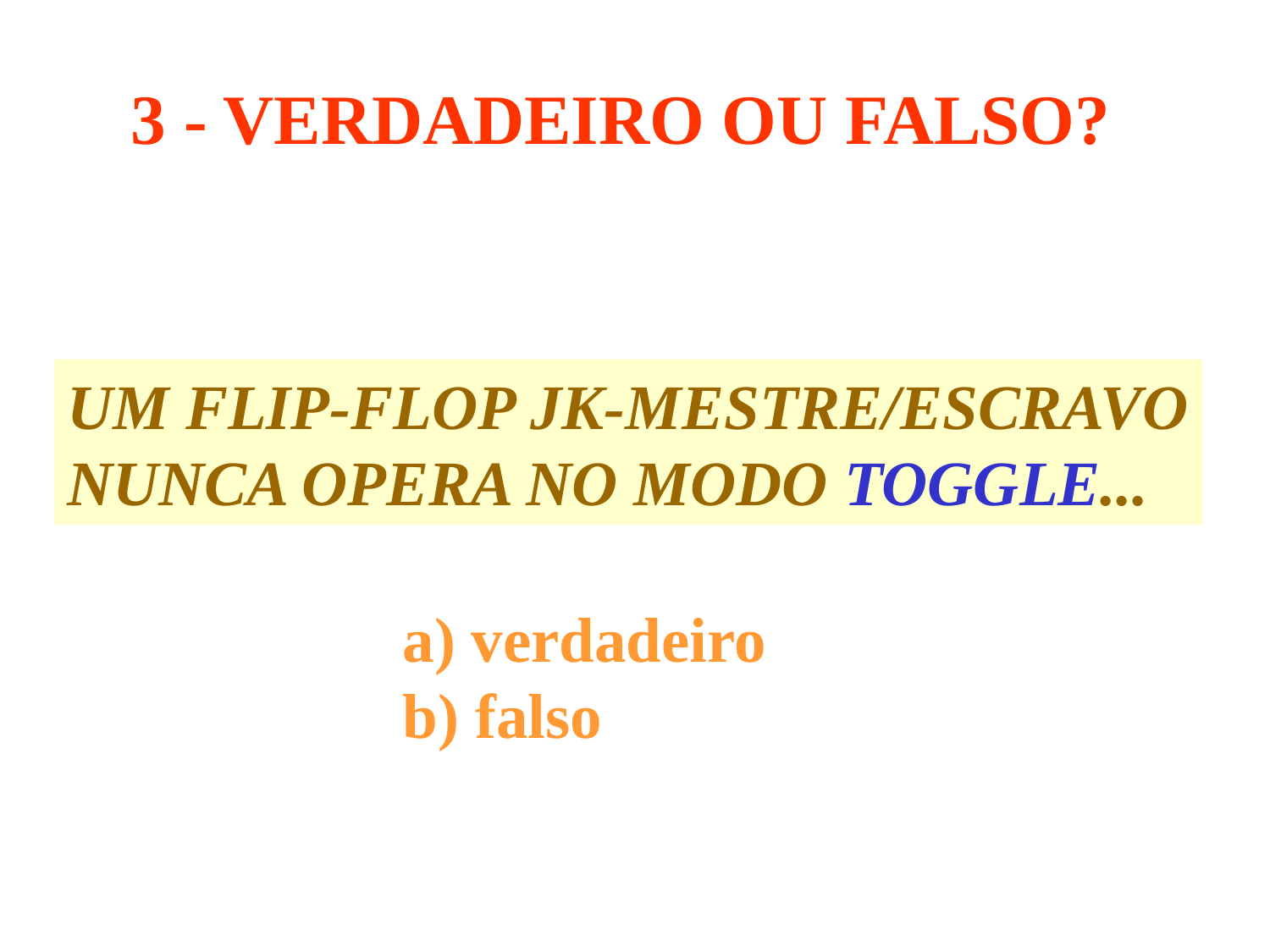

3 - VERDADEIRO OU FALSO?
UM FLIP-FLOP JK-MESTRE/ESCRAVO
NUNCA OPERA NO MODO TOGGLE...
a) verdadeiro
b) falso